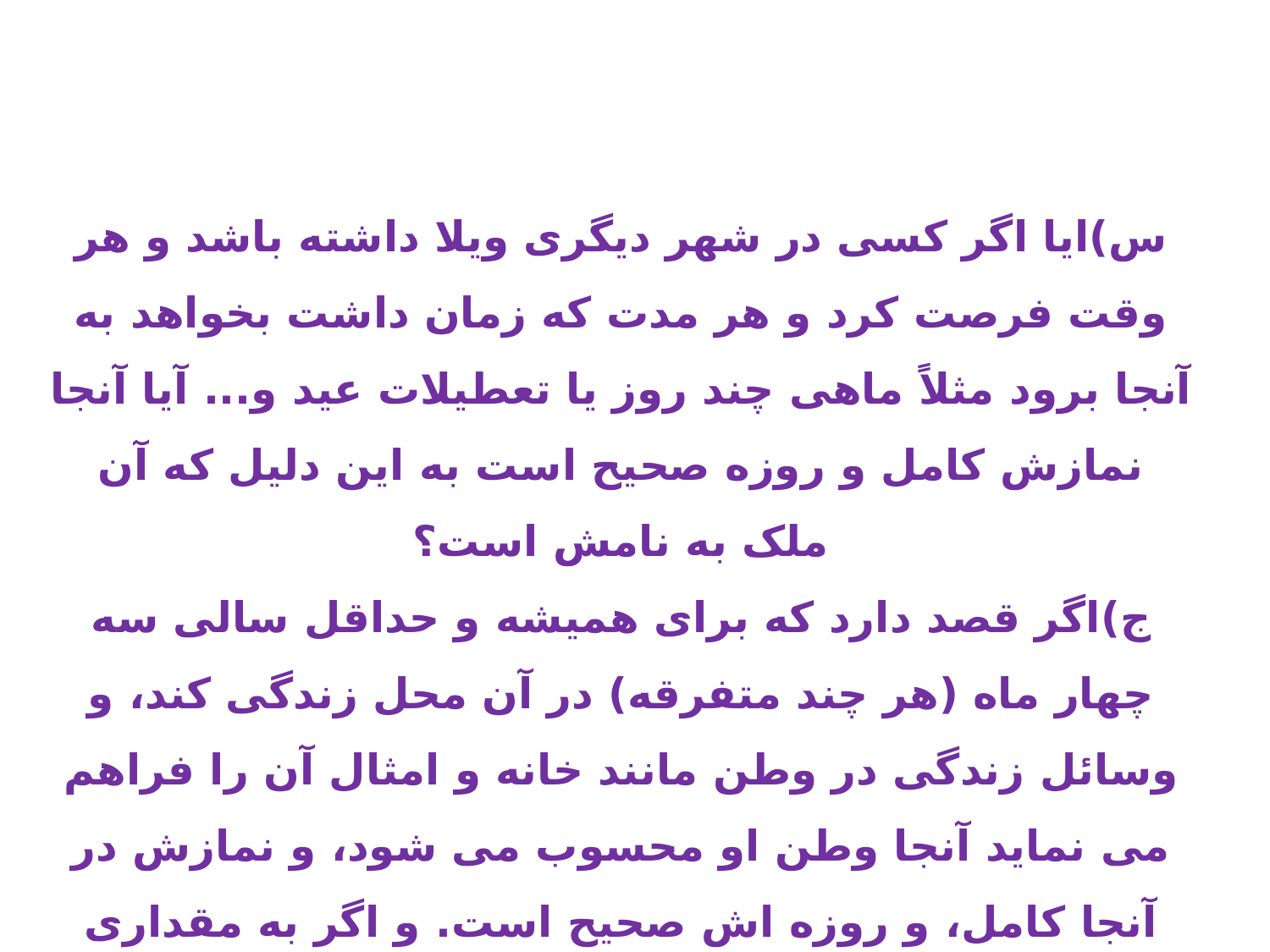

س)ایا اگر کسی در شهر دیگری ویلا داشته باشد و هر وقت فرصت کرد و هر مدت که زمان داشت بخواهد به آنجا برود مثلاً ماهی چند روز یا تعطیلات عید و... آیا آنجا نمازش کامل و روزه صحیح است به این دلیل که آن ملک به نامش است؟
ج)اگر قصد دارد که برای همیشه و حداقل سالی سه چهار ماه (هر چند متفرقه) در آن محل زندگی کند، و وسائل زندگی در وطن مانند خانه و امثال آن را فراهم می نماید آنجا وطن او محسوب می شود، و نمازش در آنجا کامل، و روزه اش صحیح است. و اگر به مقداری نباشد که عرفاً آن مکان برای او مقر و محل استقرار وی و زندگی وی محسوب شود نمازش قصر است.
شماره استفتاء: 852192احکام مسافر جدید 215 و 216